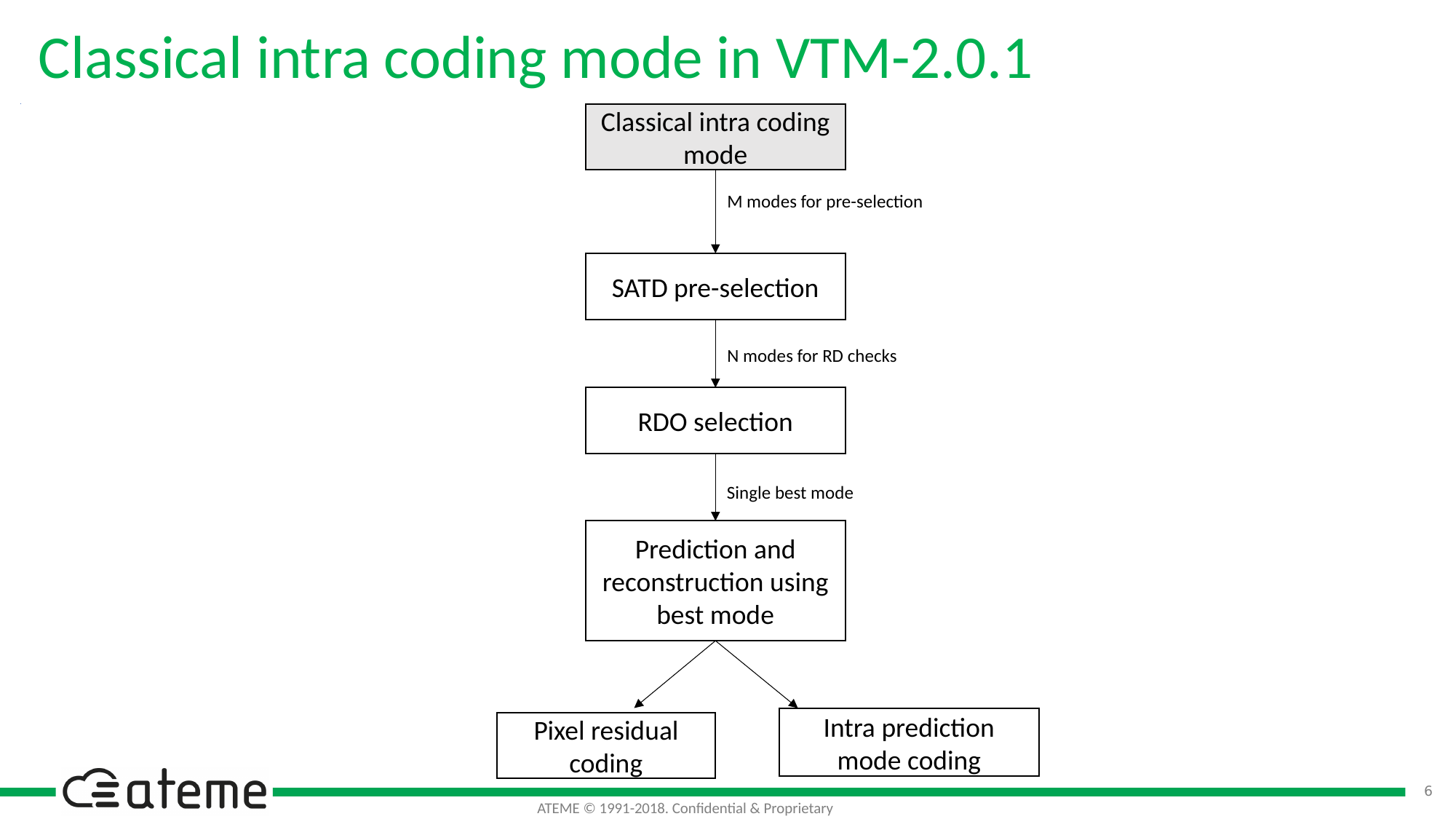

# Classical intra coding mode in VTM-2.0.1
Classical intra coding mode
M modes for pre-selection
SATD pre-selection
N modes for RD checks
RDO selection
Single best mode
Prediction and reconstruction using best mode
Intra prediction mode coding
Pixel residual coding